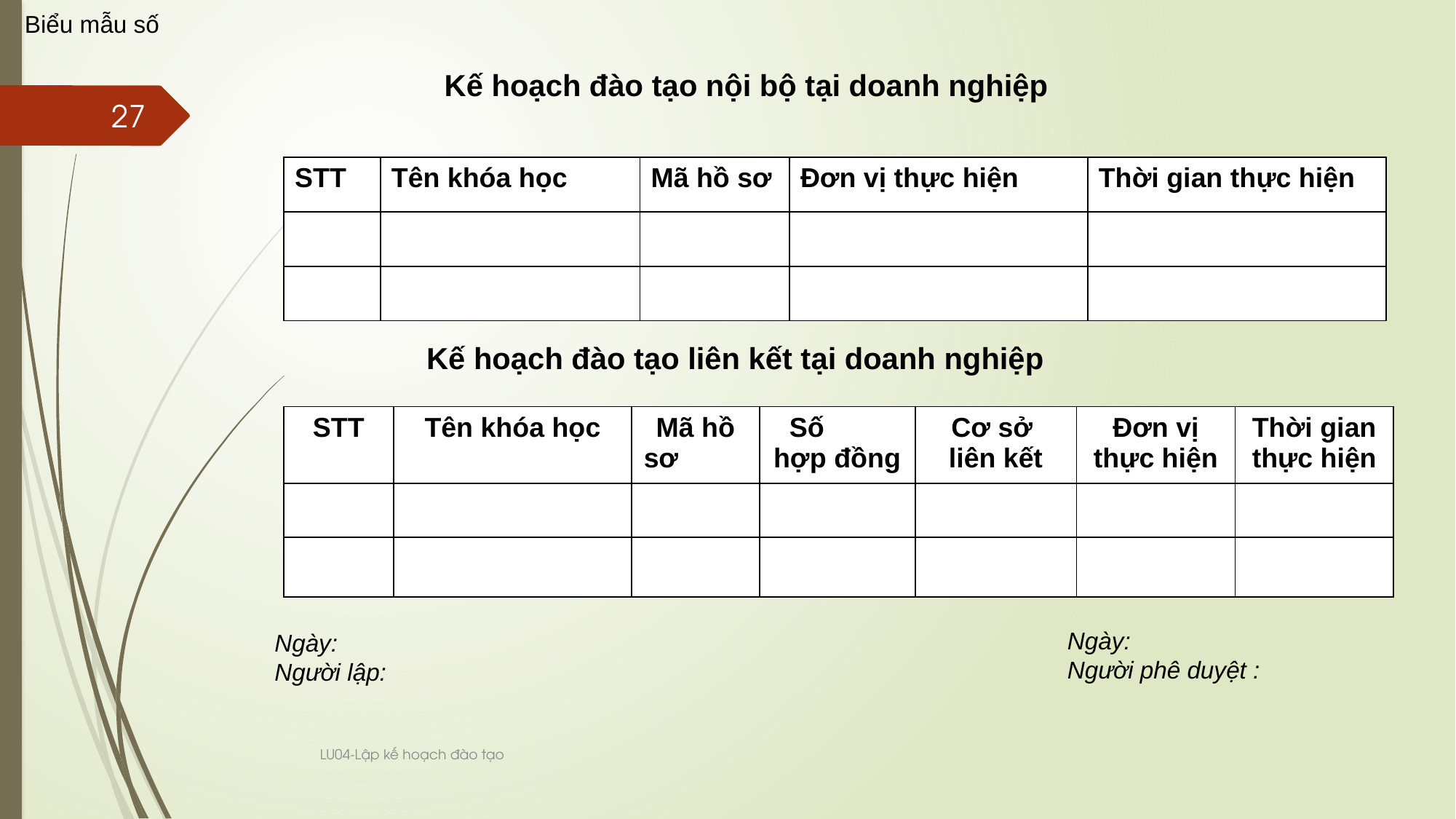

Biểu mẫu số
Kế hoạch đào tạo nội bộ tại doanh nghiệp
27
| STT | Tên khóa học | Mã hồ sơ | Đơn vị thực hiện | Thời gian thực hiện |
| --- | --- | --- | --- | --- |
|  |  |  |  |  |
|  |  |  |  |  |
Kế hoạch đào tạo liên kết tại doanh nghiệp
| STT | Tên khóa học | Mã hồ sơ | Số hợp đồng | Cơ sở liên kết | Đơn vị thực hiện | Thời gian thực hiện |
| --- | --- | --- | --- | --- | --- | --- |
|  |  |  |  |  |  |  |
|  |  |  |  |  |  |  |
Ngày:
Người phê duyệt :
Ngày:
Người lập:
LU04-Lập kế hoạch đào tạo